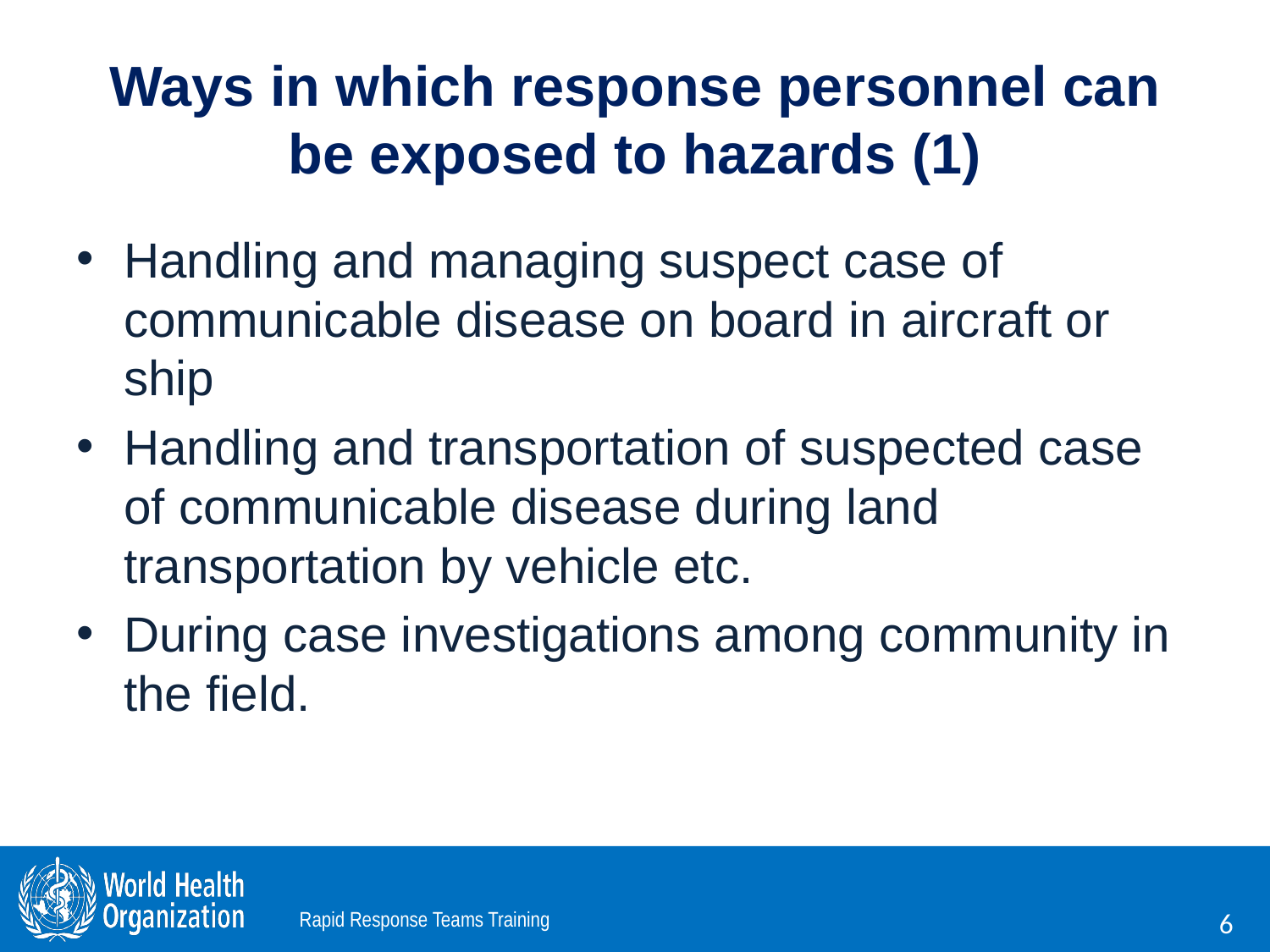

# Ways in which response personnel can be exposed to hazards (1)
Handling and managing suspect case of communicable disease on board in aircraft or ship
Handling and transportation of suspected case of communicable disease during land transportation by vehicle etc.
During case investigations among community in the field.